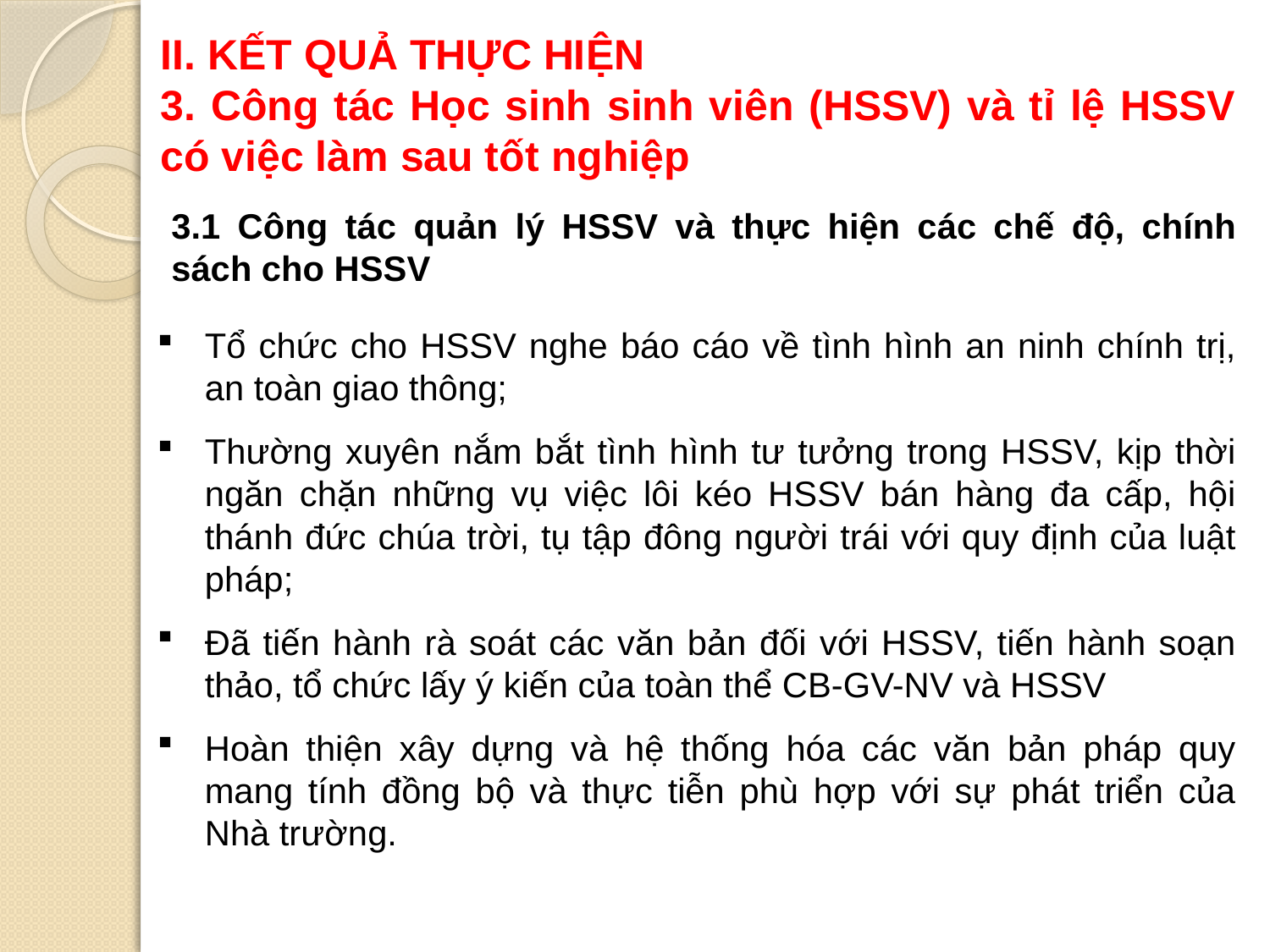

II. KẾT QUẢ THỰC HIỆN
3. Công tác Học sinh sinh viên (HSSV) và tỉ lệ HSSV có việc làm sau tốt nghiệp
3.1 Công tác quản lý HSSV và thực hiện các chế độ, chính sách cho HSSV
Tổ chức cho HSSV nghe báo cáo về tình hình an ninh chính trị, an toàn giao thông;
Thường xuyên nắm bắt tình hình tư tưởng trong HSSV, kịp thời ngăn chặn những vụ việc lôi kéo HSSV bán hàng đa cấp, hội thánh đức chúa trời, tụ tập đông người trái với quy định của luật pháp;
Đã tiến hành rà soát các văn bản đối với HSSV, tiến hành soạn thảo, tổ chức lấy ý kiến của toàn thể CB-GV-NV và HSSV
Hoàn thiện xây dựng và hệ thống hóa các văn bản pháp quy mang tính đồng bộ và thực tiễn phù hợp với sự phát triển của Nhà trường.